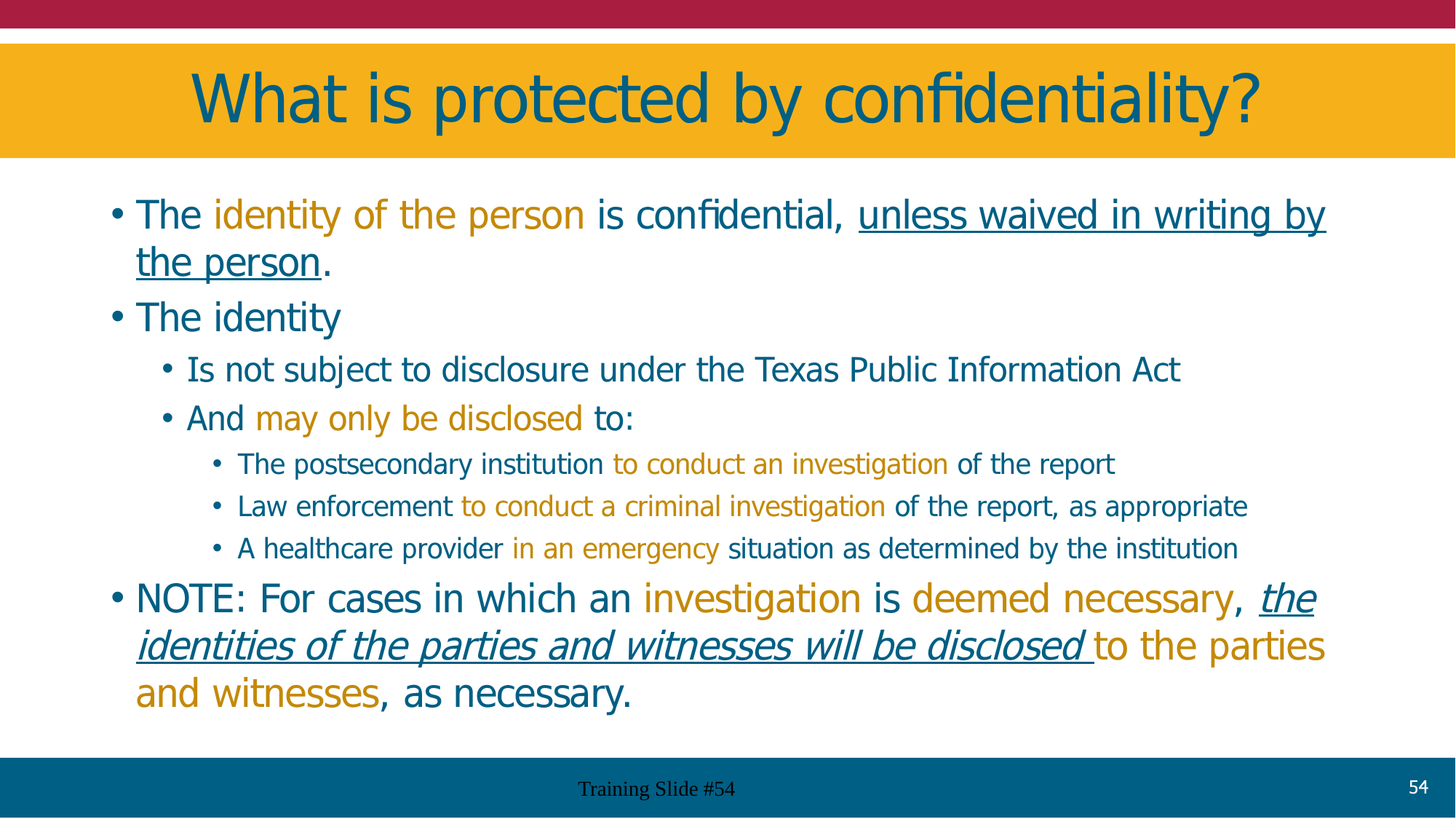

# What is protected by confidentiality?
The identity of the person is confidential, unless waived in writing by the person.
The identity
Is not subject to disclosure under the Texas Public Information Act
And may only be disclosed to:
The postsecondary institution to conduct an investigation of the report
Law enforcement to conduct a criminal investigation of the report, as appropriate
A healthcare provider in an emergency situation as determined by the institution
NOTE: For cases in which an investigation is deemed necessary, the identities of the parties and witnesses will be disclosed to the parties and witnesses, as necessary.

54
Training Slide #54